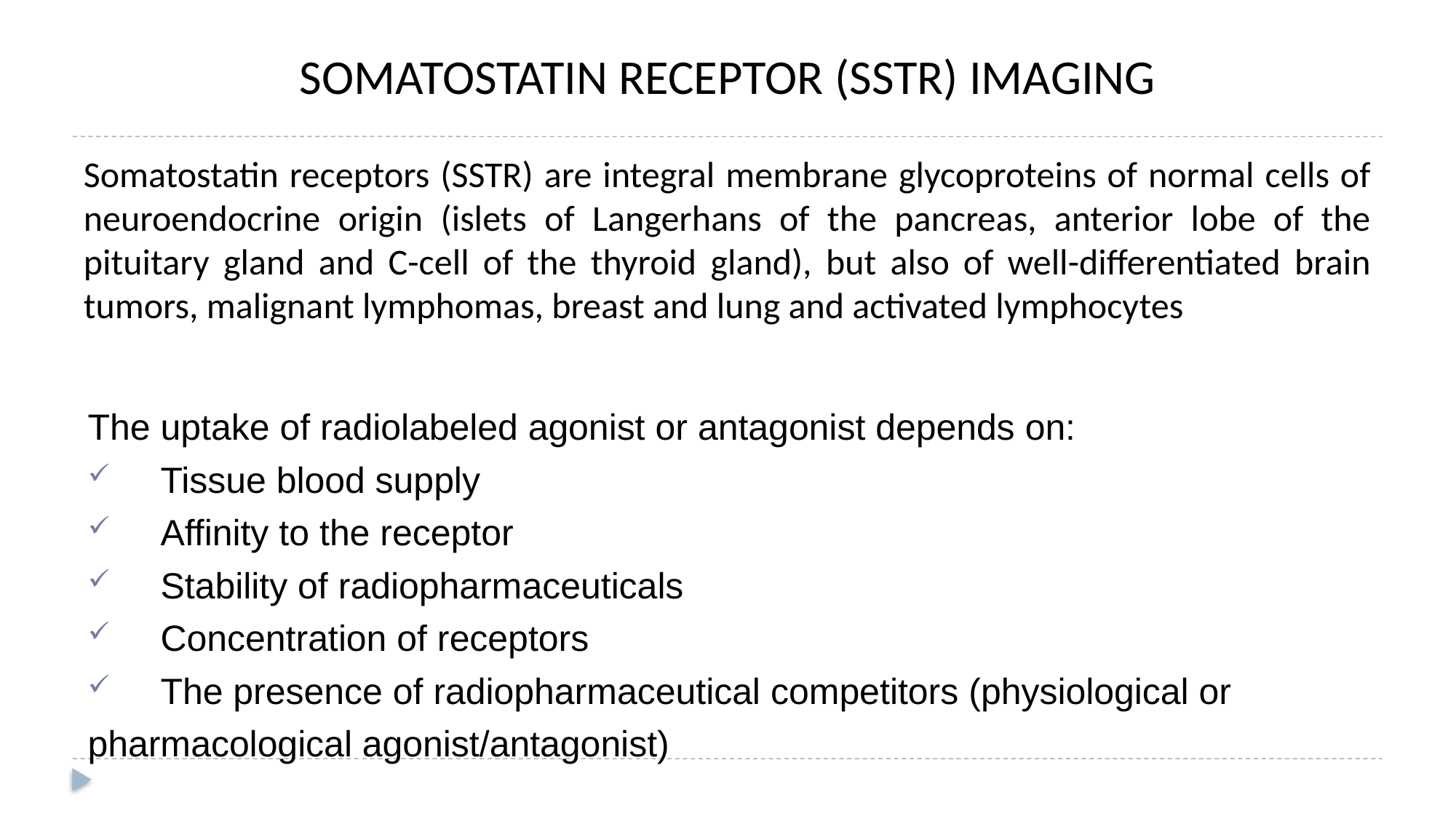

# SOMATOSTATIN RECEPTOR (SSTR) IMAGING
Somatostatin receptors (SSTR) are integral membrane glycoproteins of normal cells of neuroendocrine origin (islets of Langerhans of the pancreas, anterior lobe of the pituitary gland and C-cell of the thyroid gland), but also of well-differentiated brain tumors, malignant lymphomas, breast and lung and activated lymphocytes
The uptake of radiolabeled agonist or antagonist depends on:
Tissue blood supply
Affinity to the receptor
Stability of radiopharmaceuticals
Concentration of receptors
The presence of radiopharmaceutical competitors (physiological or
pharmacological agonist/antagonist)